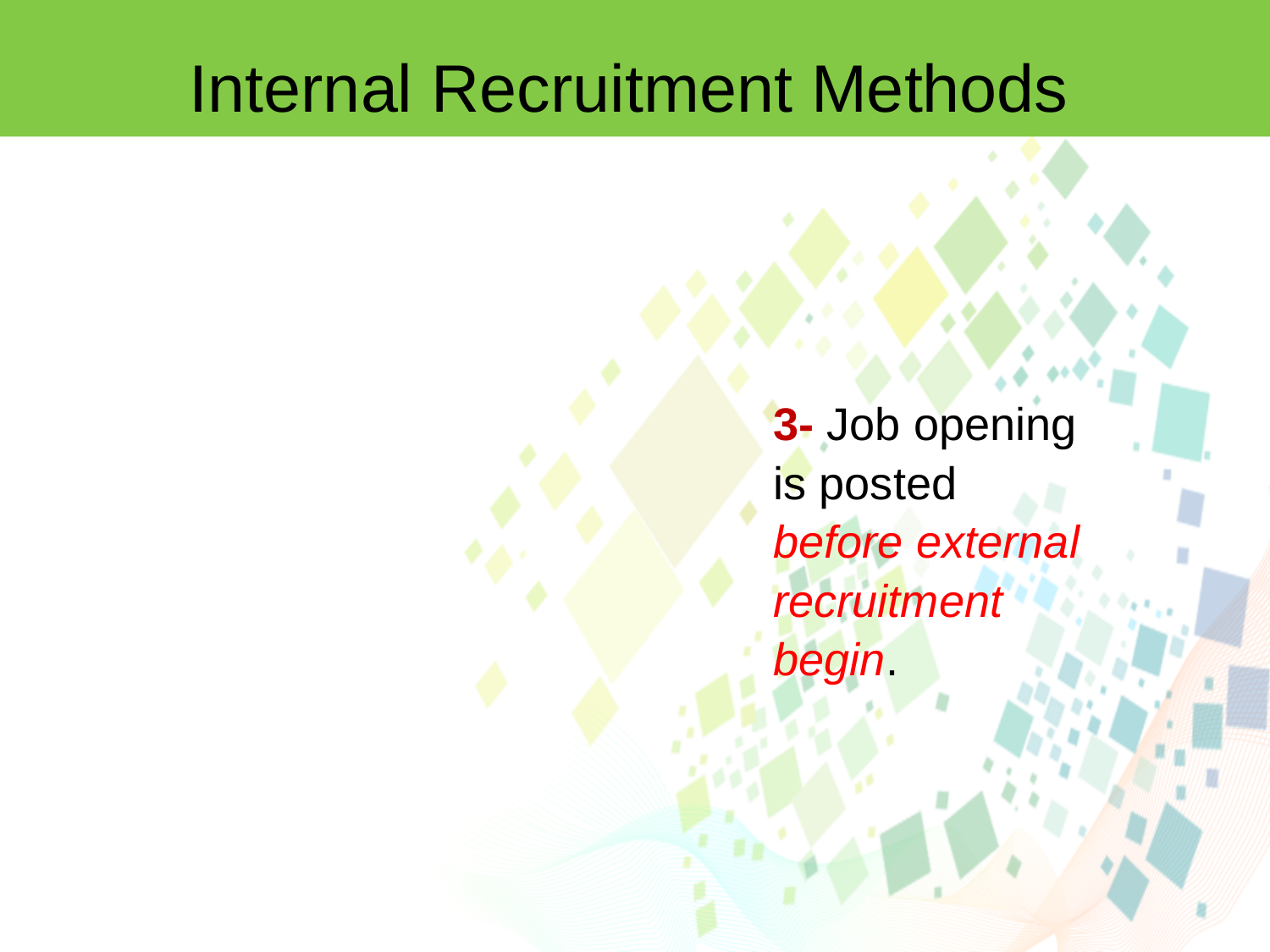

Internal Recruitment Methods
3- Job opening is posted before external recruitment begin.